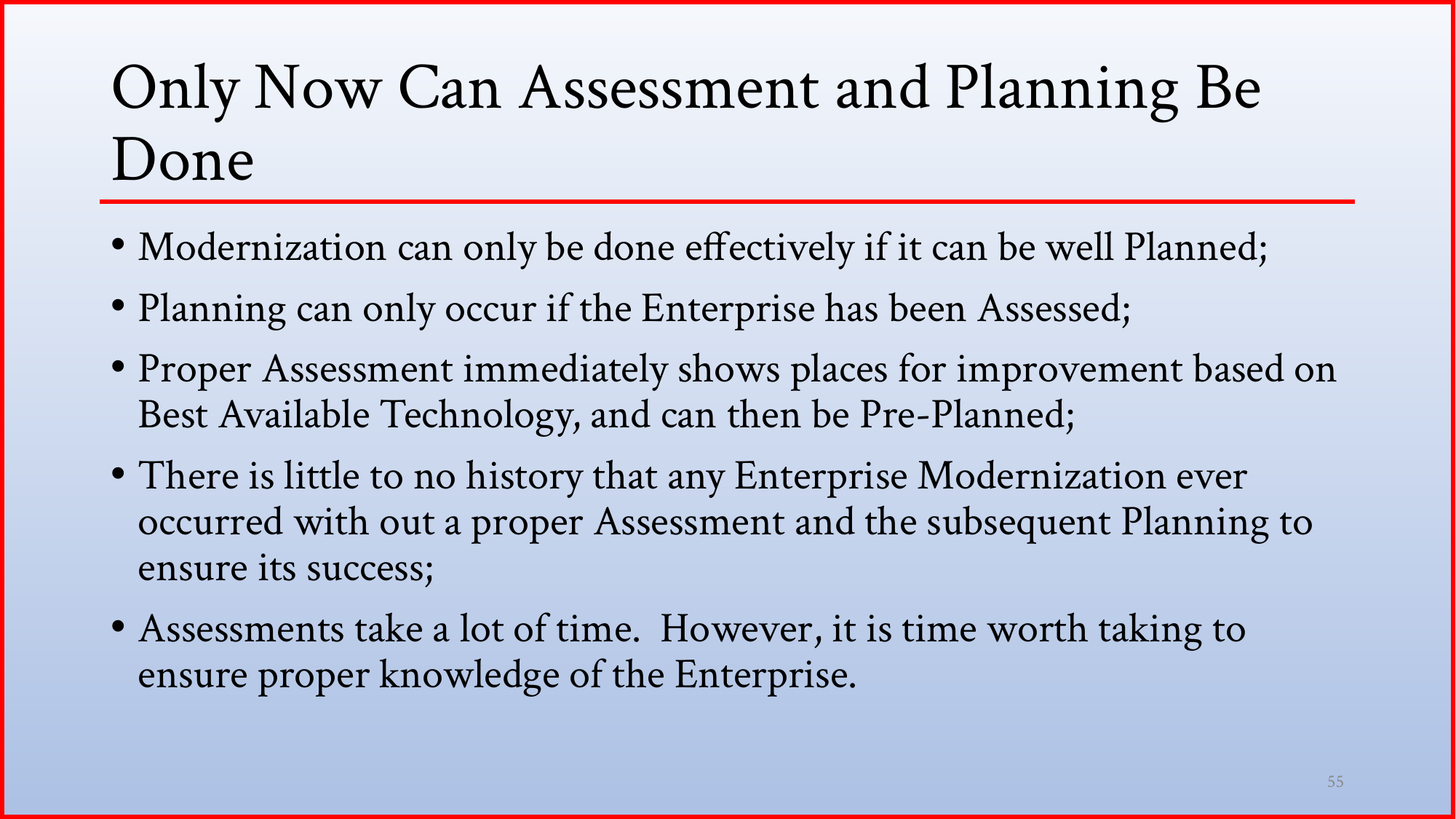

# Only Now Can Assessment and Planning Be Done
Modernization can only be done effectively if it can be well Planned;
Planning can only occur if the Enterprise has been Assessed;
Proper Assessment immediately shows places for improvement based on Best Available Technology, and can then be Pre-Planned;
There is little to no history that any Enterprise Modernization ever occurred with out a proper Assessment and the subsequent Planning to ensure its success;
Assessments take a lot of time.  However, it is time worth taking to ensure proper knowledge of the Enterprise.
55